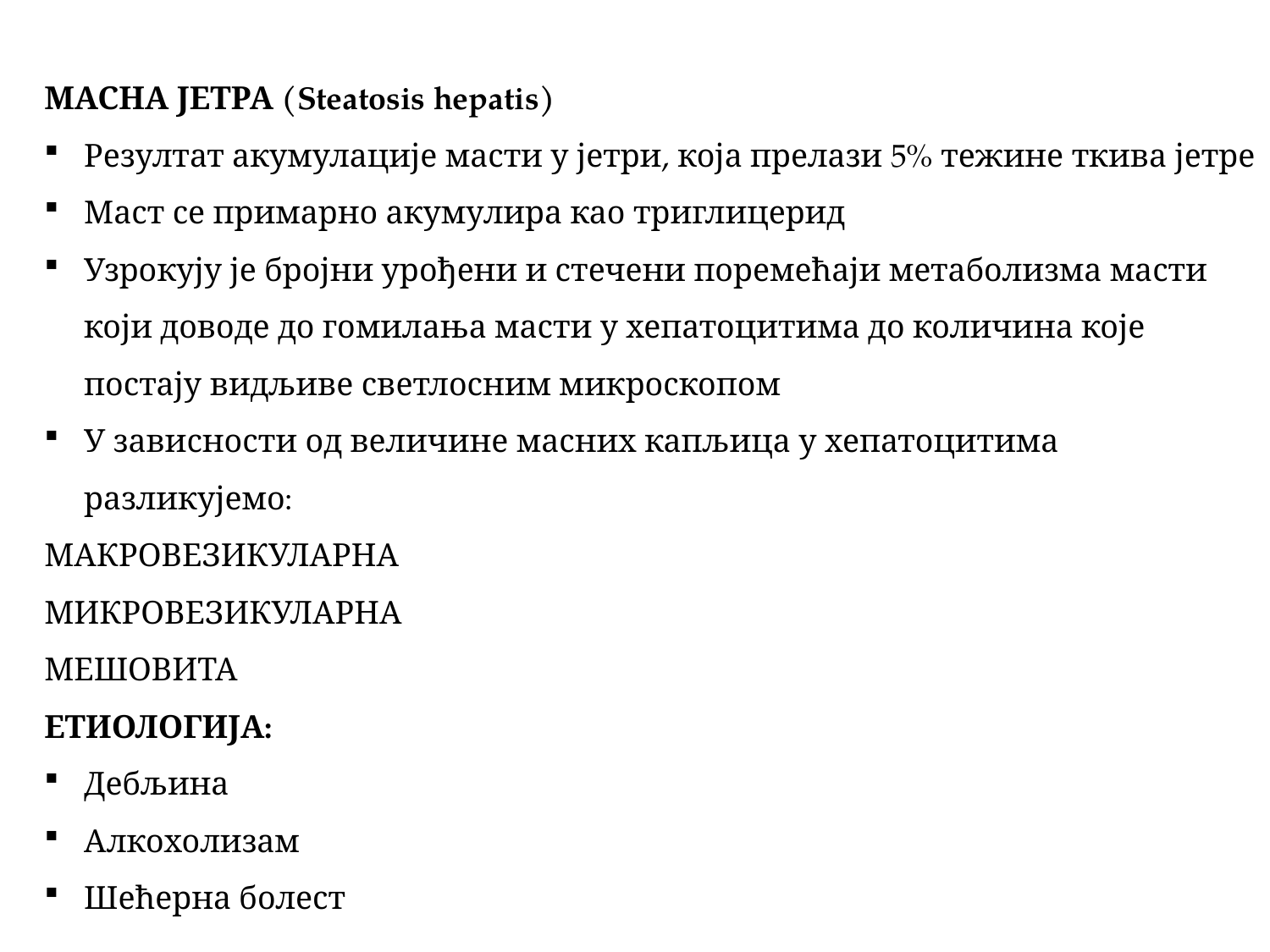

МАСНА ЈЕТРА (Steatosis hepatis)
Резултат акумулације масти у јетри, која прелази 5% тежине ткива јетре
Маст се примарно акумулира као триглицерид
Узрокују је бројни урођени и стечени поремећаји метаболизма масти који доводе до гомилања масти у хепатоцитима до количина које постају видљиве светлосним микроскопом
У зависности од величине масних капљица у хепатоцитима разликујемо:
МАКРОВЕЗИКУЛАРНА
МИКРОВЕЗИКУЛАРНА
МЕШОВИТА
ЕТИОЛОГИЈА:
Дебљина
Алкохолизам
Шећерна болест